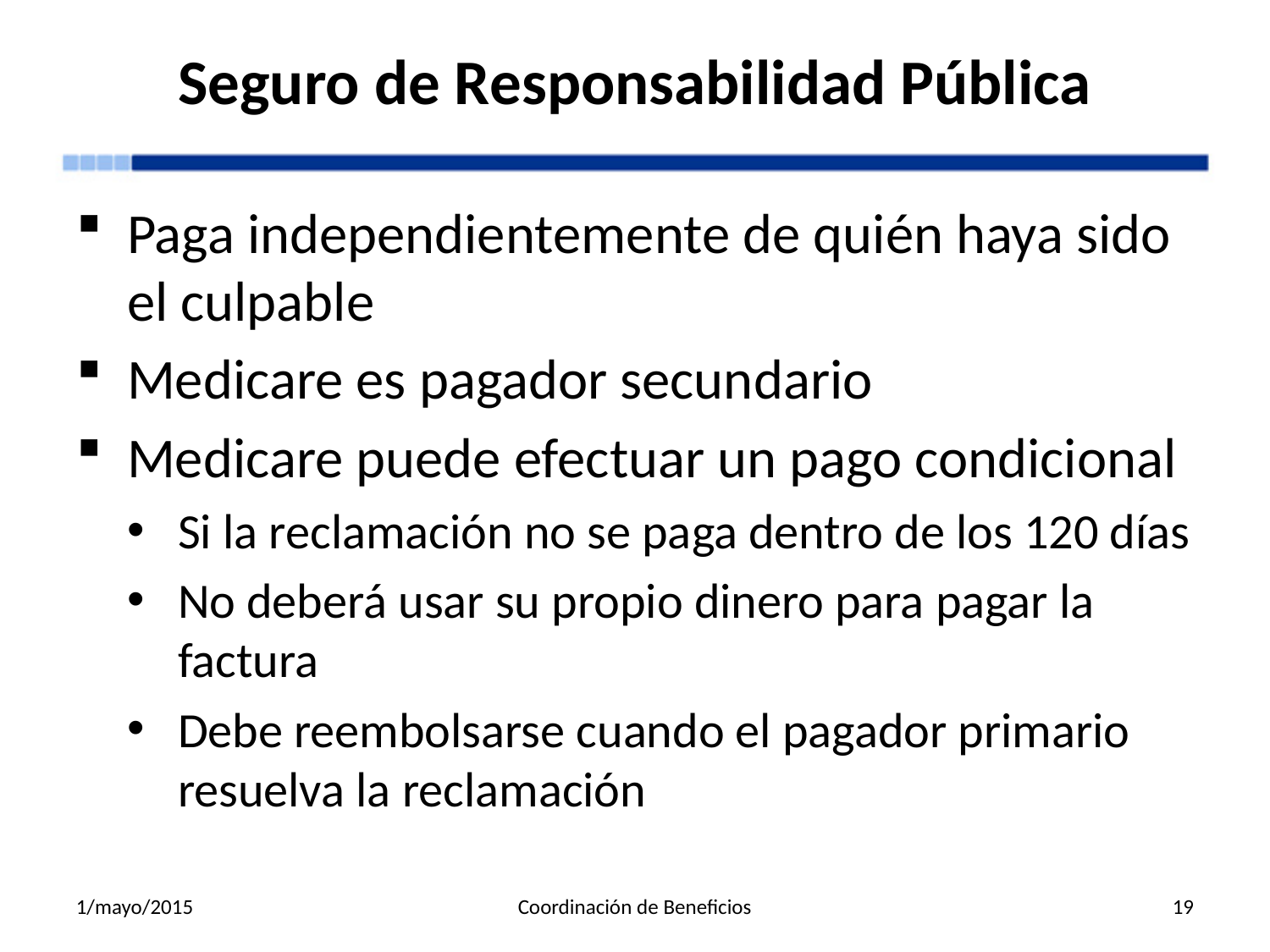

# Seguro de Responsabilidad Pública
Paga independientemente de quién haya sido el culpable
Medicare es pagador secundario
Medicare puede efectuar un pago condicional
Si la reclamación no se paga dentro de los 120 días
No deberá usar su propio dinero para pagar la factura
Debe reembolsarse cuando el pagador primario resuelva la reclamación
1/mayo/2015
Coordinación de Beneficios
19